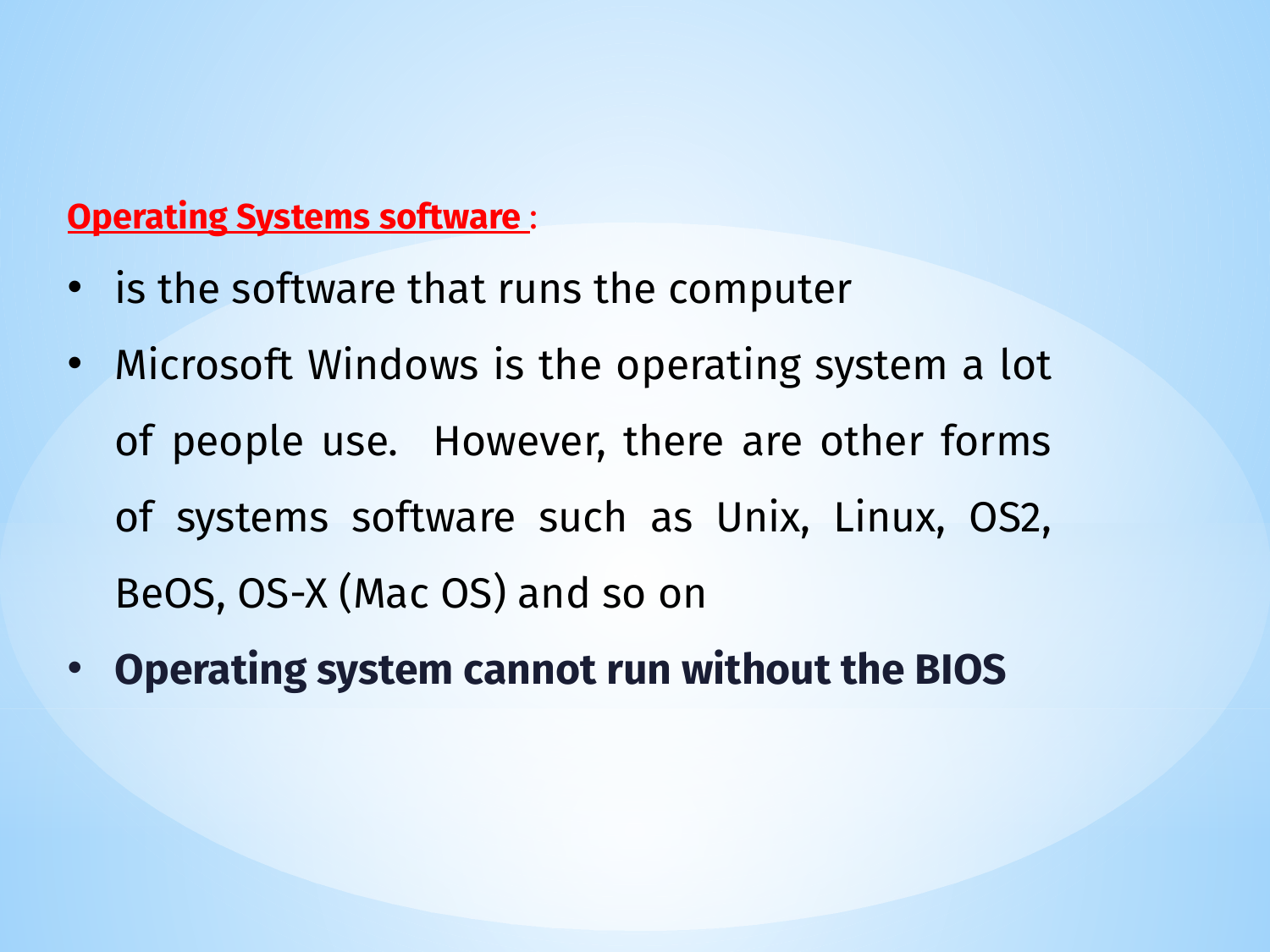

Operating Systems software :
is the software that runs the computer
Microsoft Windows is the operating system a lot of people use.  However, there are other forms of systems software such as Unix, Linux, OS2, BeOS, OS-X (Mac OS) and so on
Operating system cannot run without the BIOS